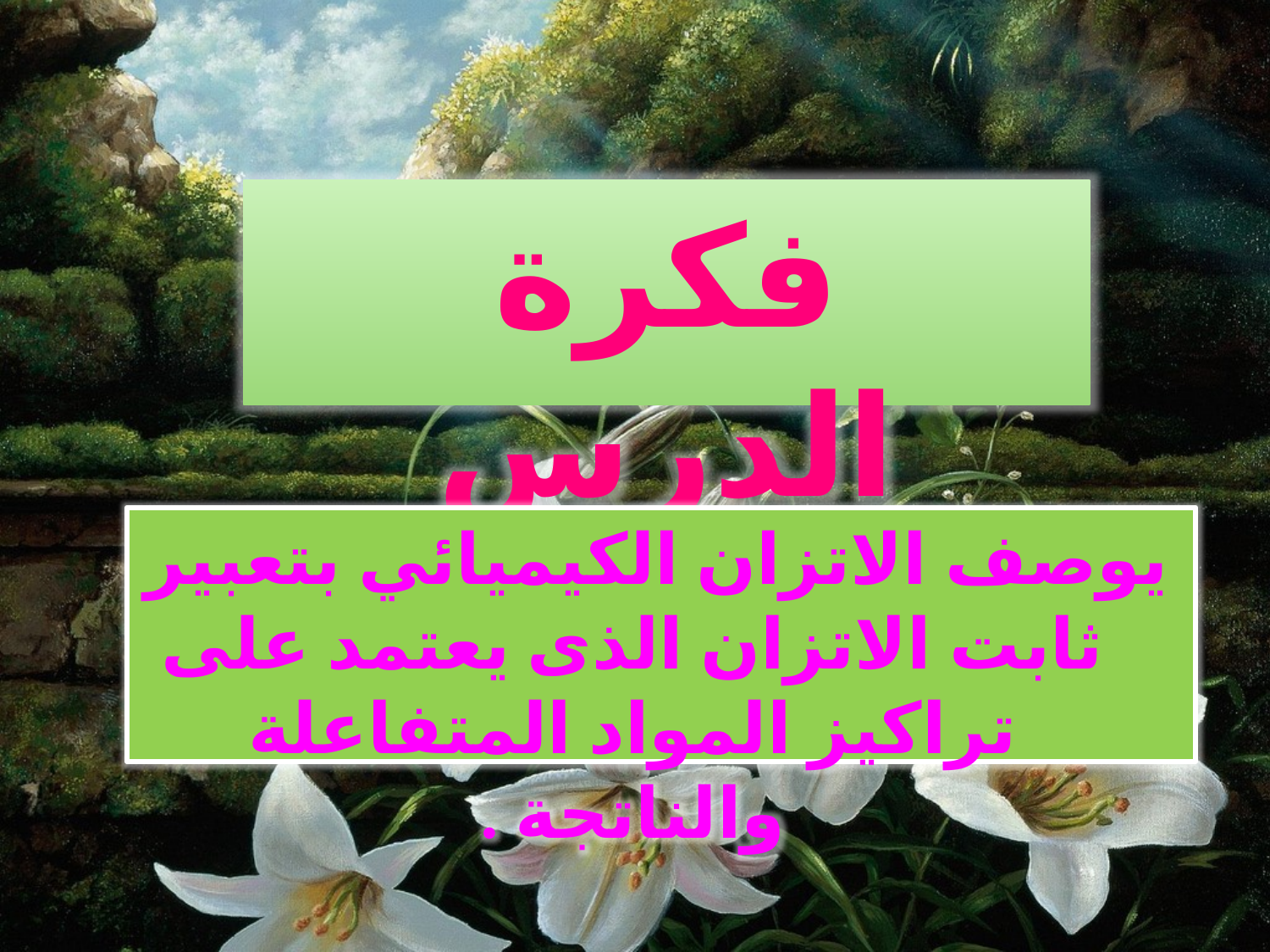

فكرة الدرس
يوصف الاتزان الكيميائي بتعبير ثابت الاتزان الذى يعتمد على تراكيز المواد المتفاعلة والناتجة .